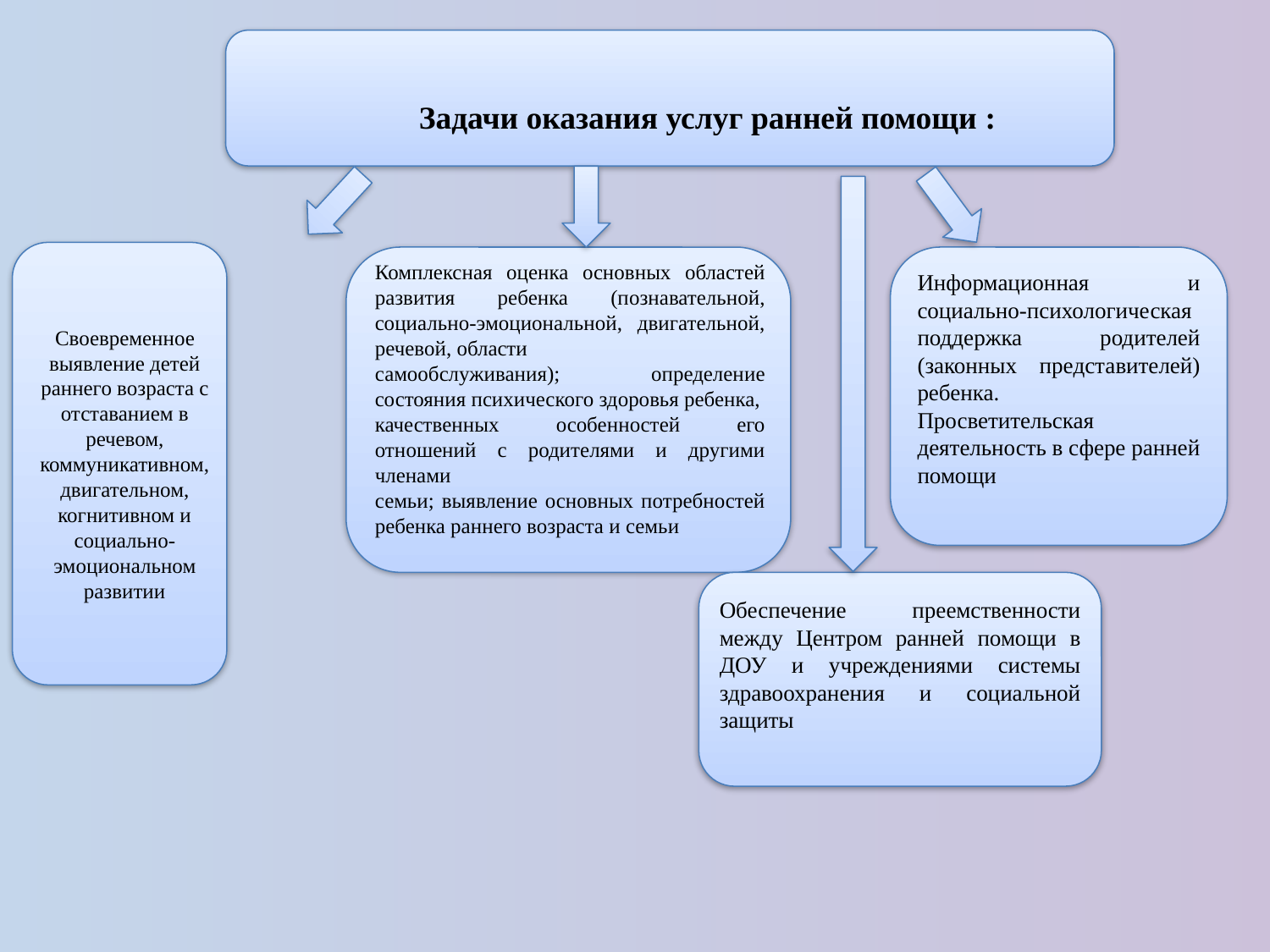

Задачи оказания услуг ранней помощи :

Своевременное выявление детей раннего возраста с отставанием в речевом, коммуникативном, двигательном, когнитивном и социально-эмоциональном развитии

Информационная и социально-психологическая поддержка родителей (законных представителей) ребенка.
Просветительская деятельность в сфере ранней помощи
Комплексная оценка основных областей развития ребенка (познавательной, социально-эмоциональной, двигательной, речевой, области
самообслуживания); определение состояния психического здоровья ребенка,
качественных особенностей его отношений с родителями и другими членами
семьи; выявление основных потребностей ребенка раннего возраста и семьи

Обеспечение преемственности между Центром ранней помощи в ДОУ и учреждениями системы здравоохранения и социальной защиты